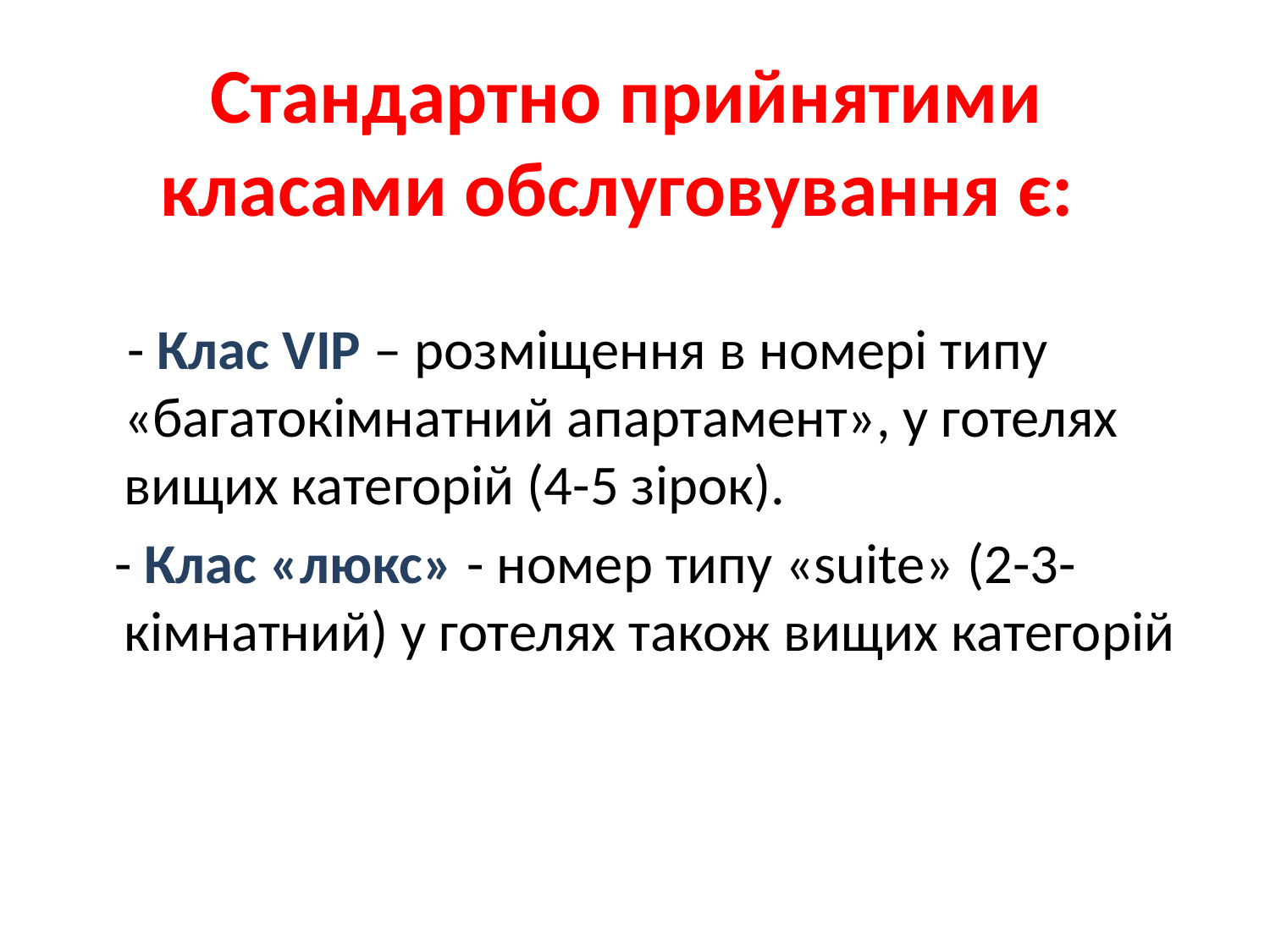

# Стандартно прийнятими класами обслуговування є:
    - Клас VIP – розміщення в номері типу «багатокімнатний апартамент», у готелях вищих категорій (4-5 зірок).
   - Клас «люкс» - номер типу «suite» (2-3-кімнатний) у готелях також вищих категорій